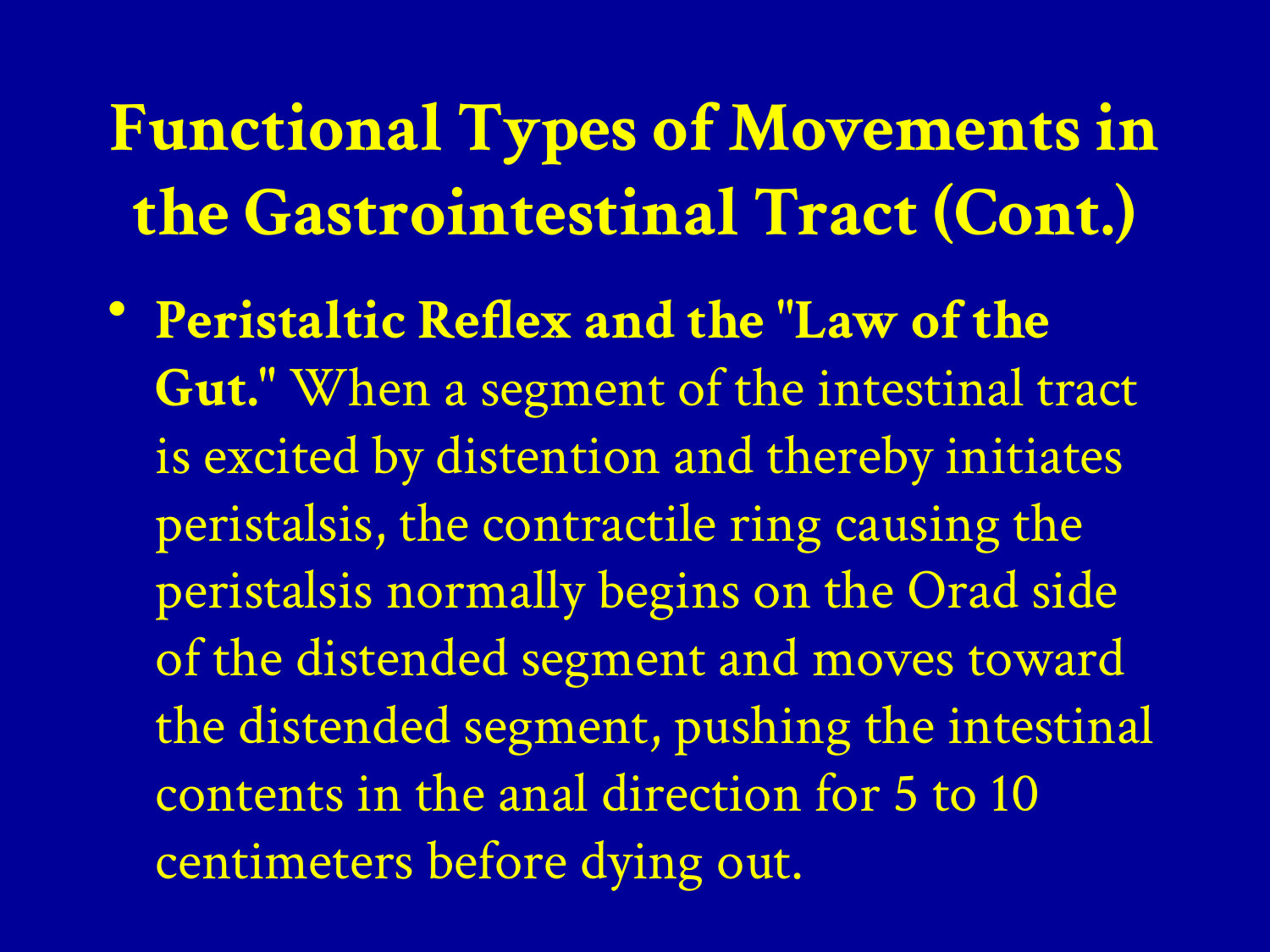

# Functional Types of Movements in the Gastrointestinal Tract (Cont.)
Peristaltic Reflex and the "Law of the Gut." When a segment of the intestinal tract is excited by distention and thereby initiates peristalsis, the contractile ring causing the peristalsis normally begins on the Orad side of the distended segment and moves toward the distended segment, pushing the intestinal contents in the anal direction for 5 to 10 centimeters before dying out.